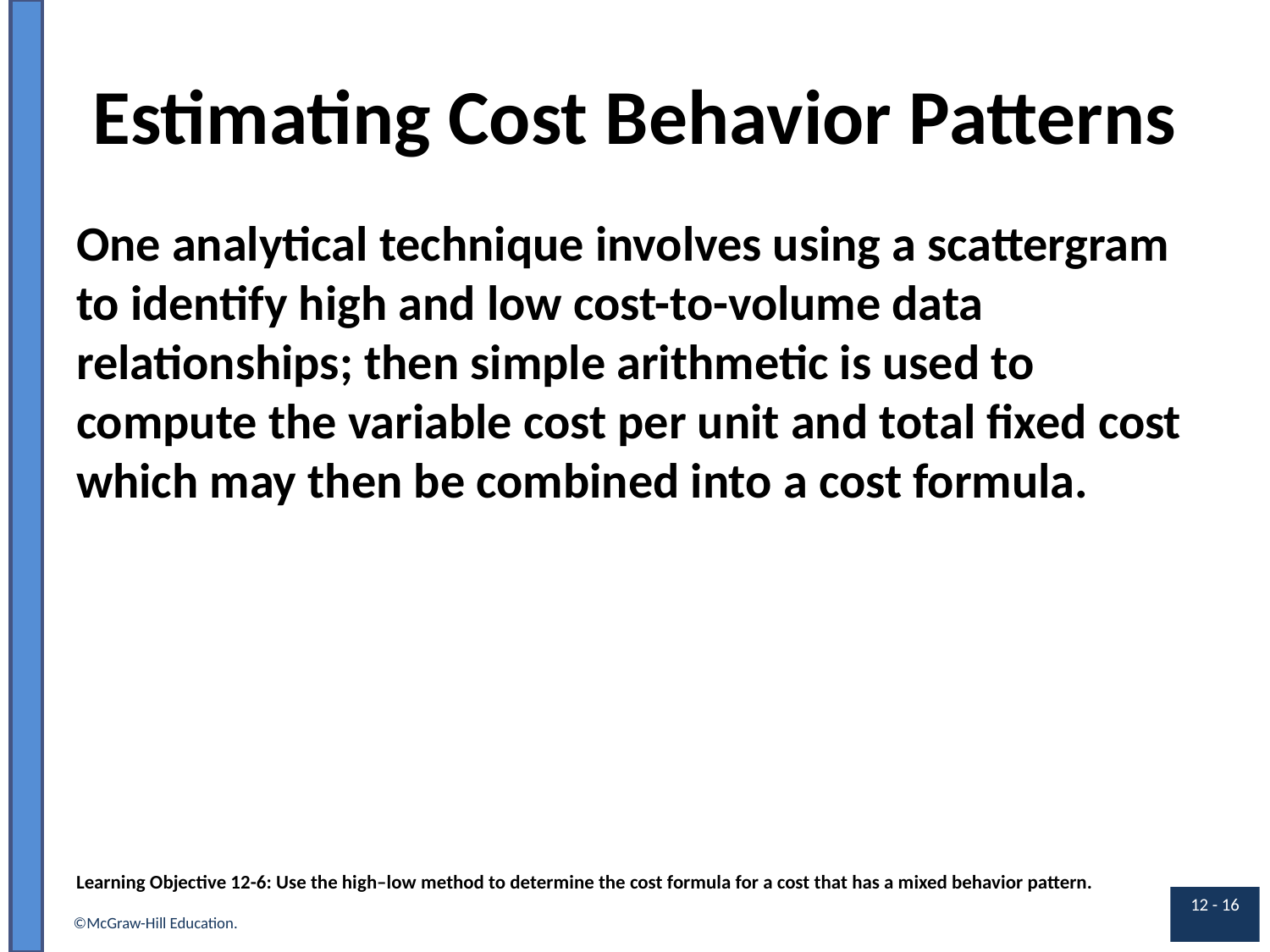

# Estimating Cost Behavior Patterns
One analytical technique involves using a scattergram to identify high and low cost-to-volume data relationships; then simple arithmetic is used to compute the variable cost per unit and total fixed cost which may then be combined into a cost formula.
Learning Objective 12-6: Use the high–low method to determine the cost formula for a cost that has a mixed behavior pattern.